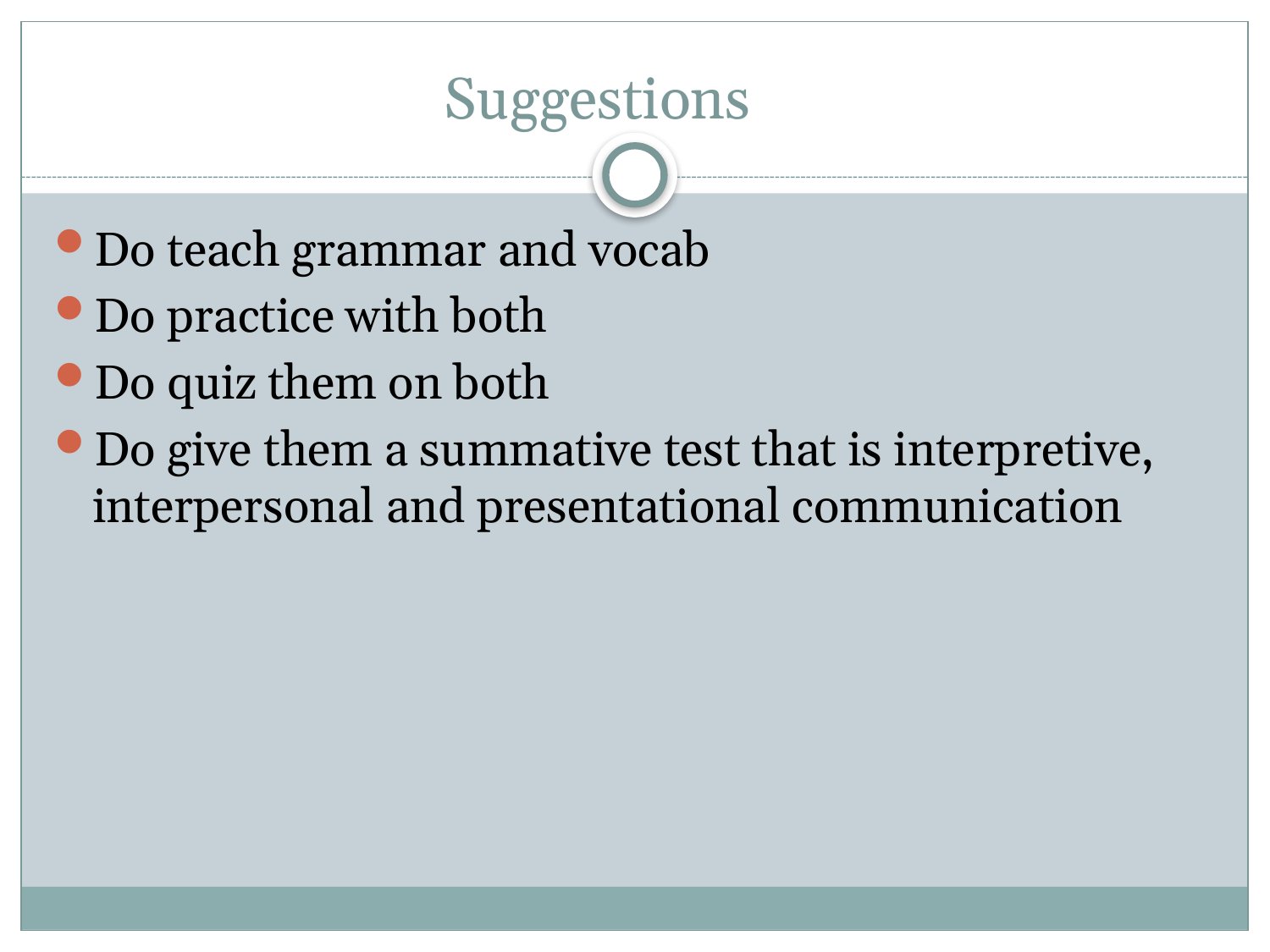

# Suggestions
Do teach grammar and vocab
Do practice with both
Do quiz them on both
Do give them a summative test that is interpretive, interpersonal and presentational communication